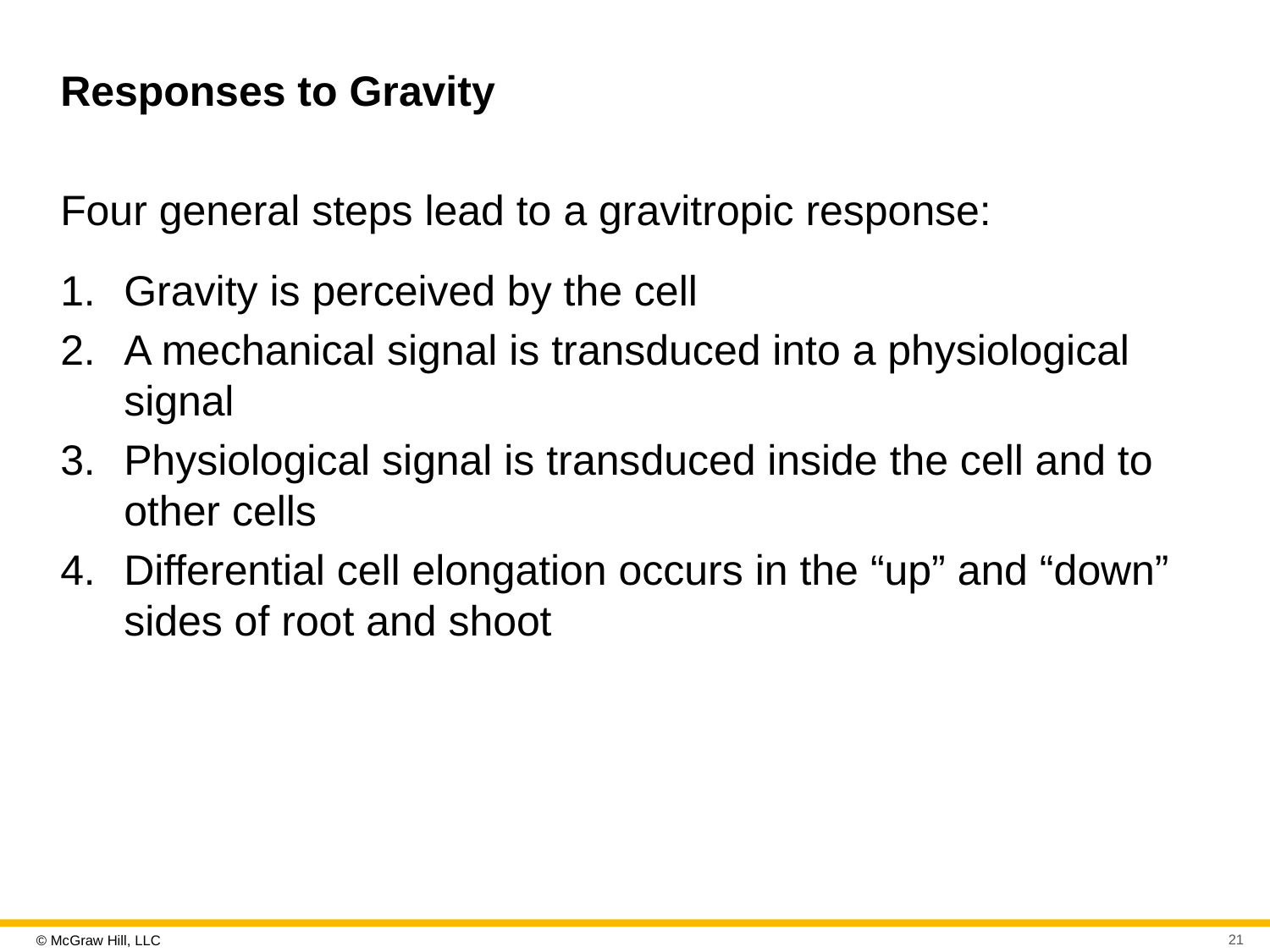

# Responses to Gravity
Four general steps lead to a gravitropic response:
Gravity is perceived by the cell
A mechanical signal is transduced into a physiological signal
Physiological signal is transduced inside the cell and to other cells
Differential cell elongation occurs in the “up” and “down” sides of root and shoot
21